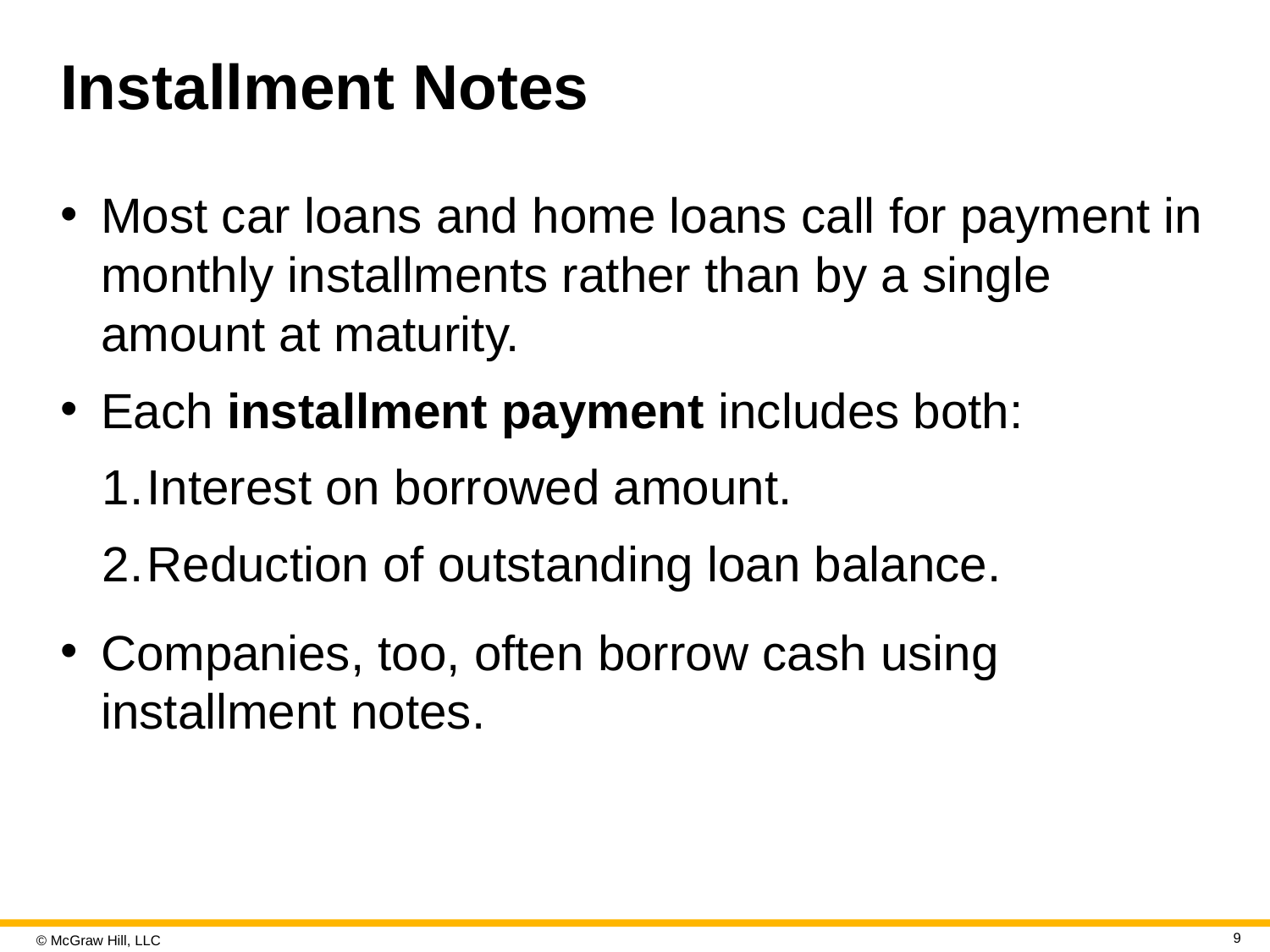

# Installment Notes
Most car loans and home loans call for payment in monthly installments rather than by a single amount at maturity.
Each installment payment includes both:
Interest on borrowed amount.
Reduction of outstanding loan balance.
Companies, too, often borrow cash using installment notes.
9